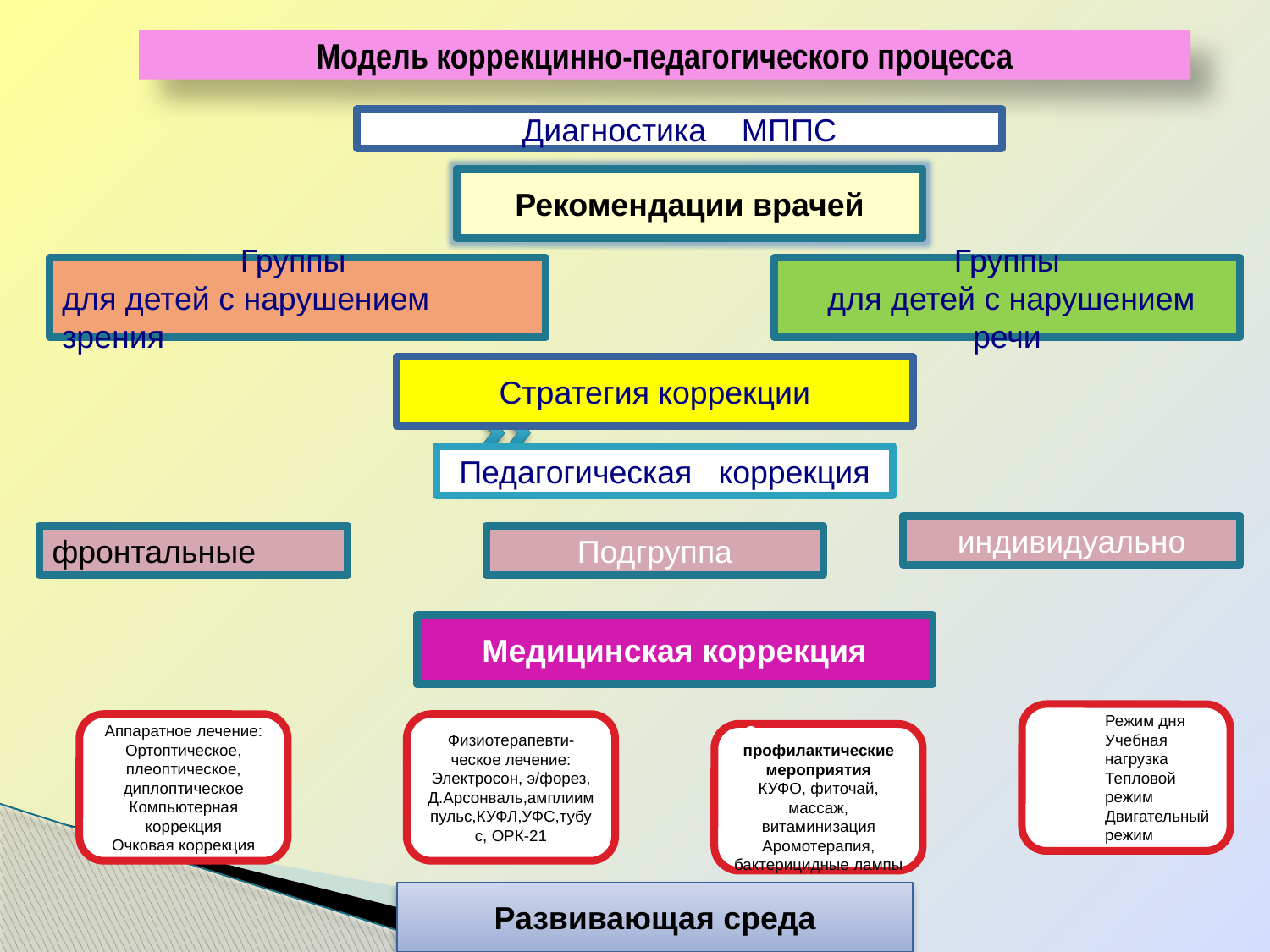

Модель коррекцинно-педагогического процесса
Диагностика    МППС
Рекомендации врачей
Группы
для детей с нарушением зрения
Группы
 для детей с нарушением речи
Стратегия коррекции
Педагогическая   коррекция
индивидуально
фронтальные
Подгруппа
Медицинская коррекция
Режим дня
Учебная нагрузка
Тепловой режим
Двигательный режим
Аппаратное лечение:
Ортоптическое, плеоптическое, диплоптическое
Компьютерная коррекция
Очковая коррекция
Физиотерапевти-ческое лечение:
Электросон, э/форез, Д.Арсонваль,амплиимпульс,КУФЛ,УФС,тубус, ОРК-21
Оздоровительные профилактические мероприятия
КУФО, фиточай, массаж, витаминизация
Аромотерапия,
бактерицидные лампы
Развивающая среда